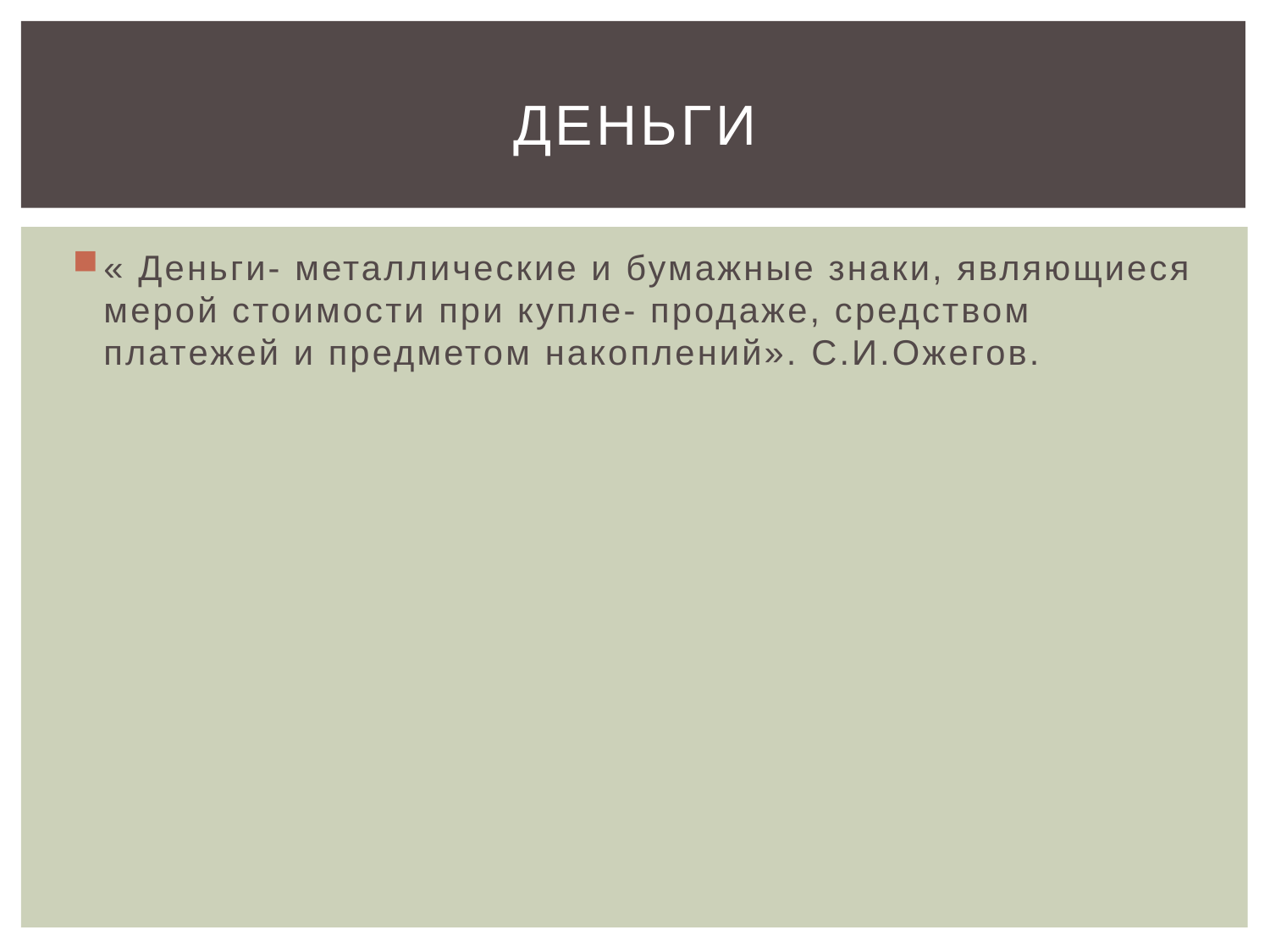

# Деньги
« Деньги- металлические и бумажные знаки, являющиеся мерой стоимости при купле- продаже, средством платежей и предметом накоплений». С.И.Ожегов.